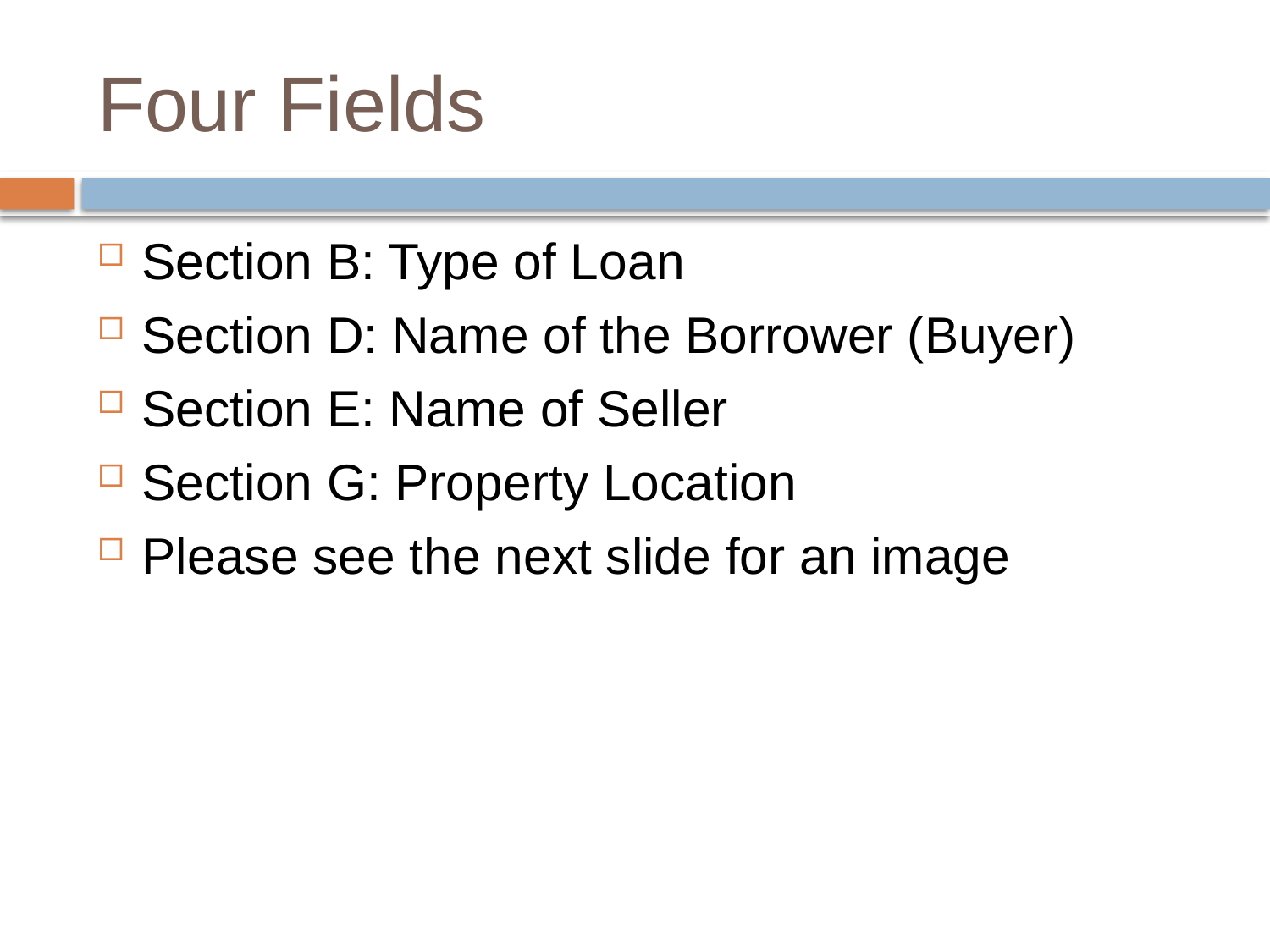

# Four Fields
Section B: Type of Loan
Section D: Name of the Borrower (Buyer)
Section E: Name of Seller
Section G: Property Location
Please see the next slide for an image